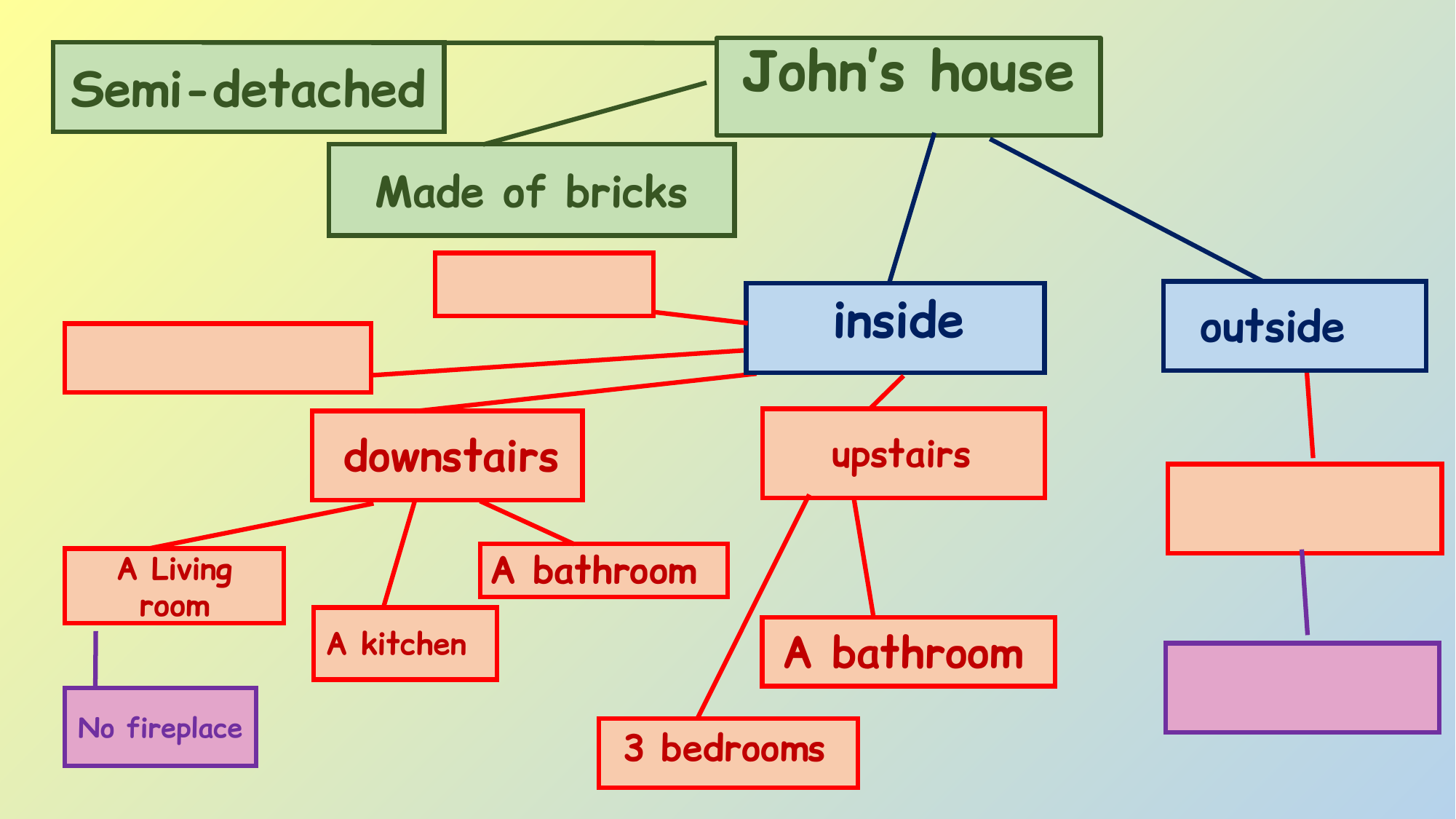

Semi-detached
Made of bricks
John’s house

inside
outside

downstairs
upstairs

A Living room

A bathroom

A kitchen
A bathroom

No fireplace
3 bedrooms